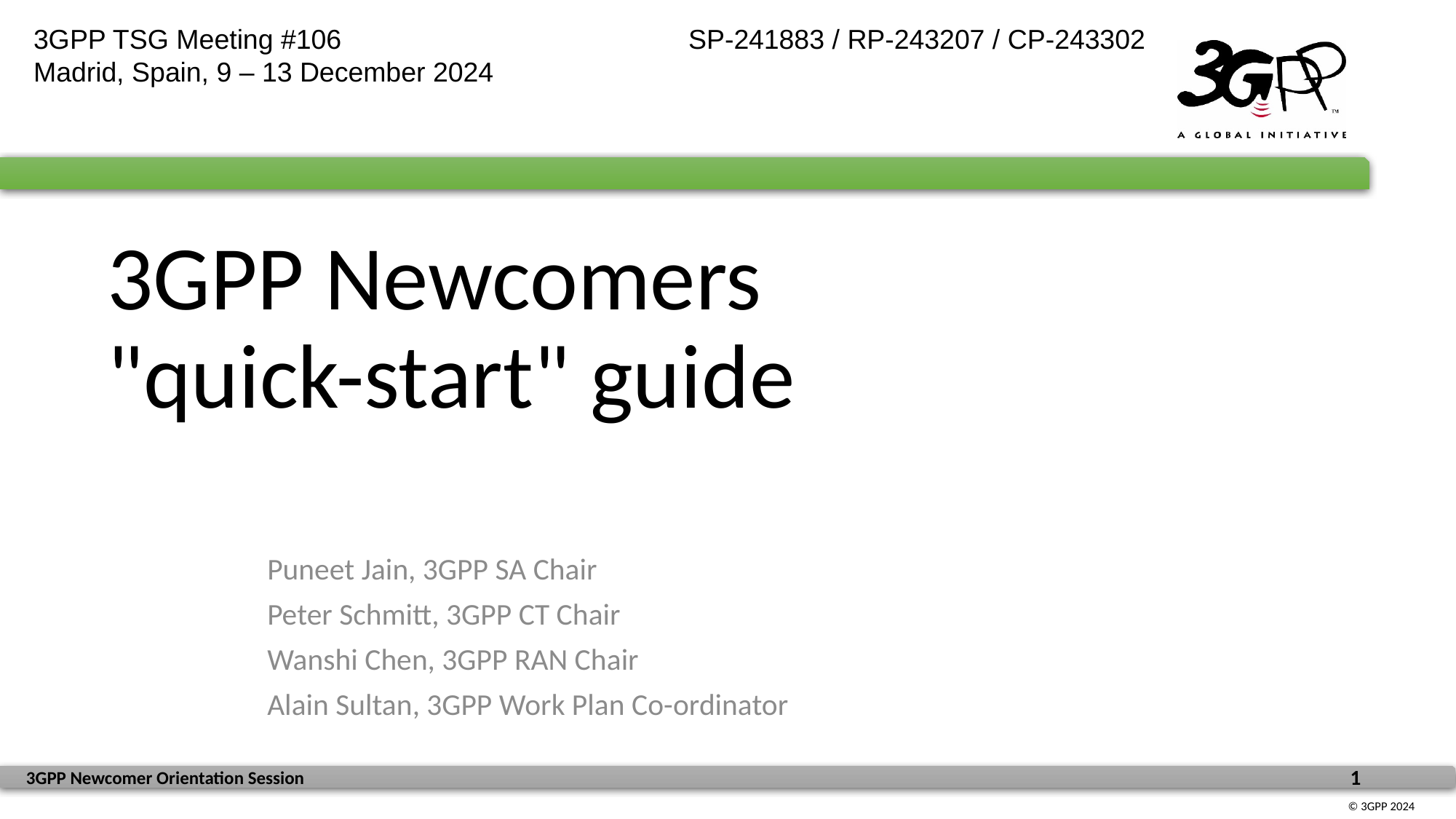

3GPP TSG Meeting #106				SP-241883 / RP-243207 / CP-243302
Madrid, Spain, 9 – 13 December 2024
# 3GPP Newcomers "quick-start" guide
Puneet Jain, 3GPP SA Chair
Peter Schmitt, 3GPP CT Chair
Wanshi Chen, 3GPP RAN Chair
Alain Sultan, 3GPP Work Plan Co-ordinator